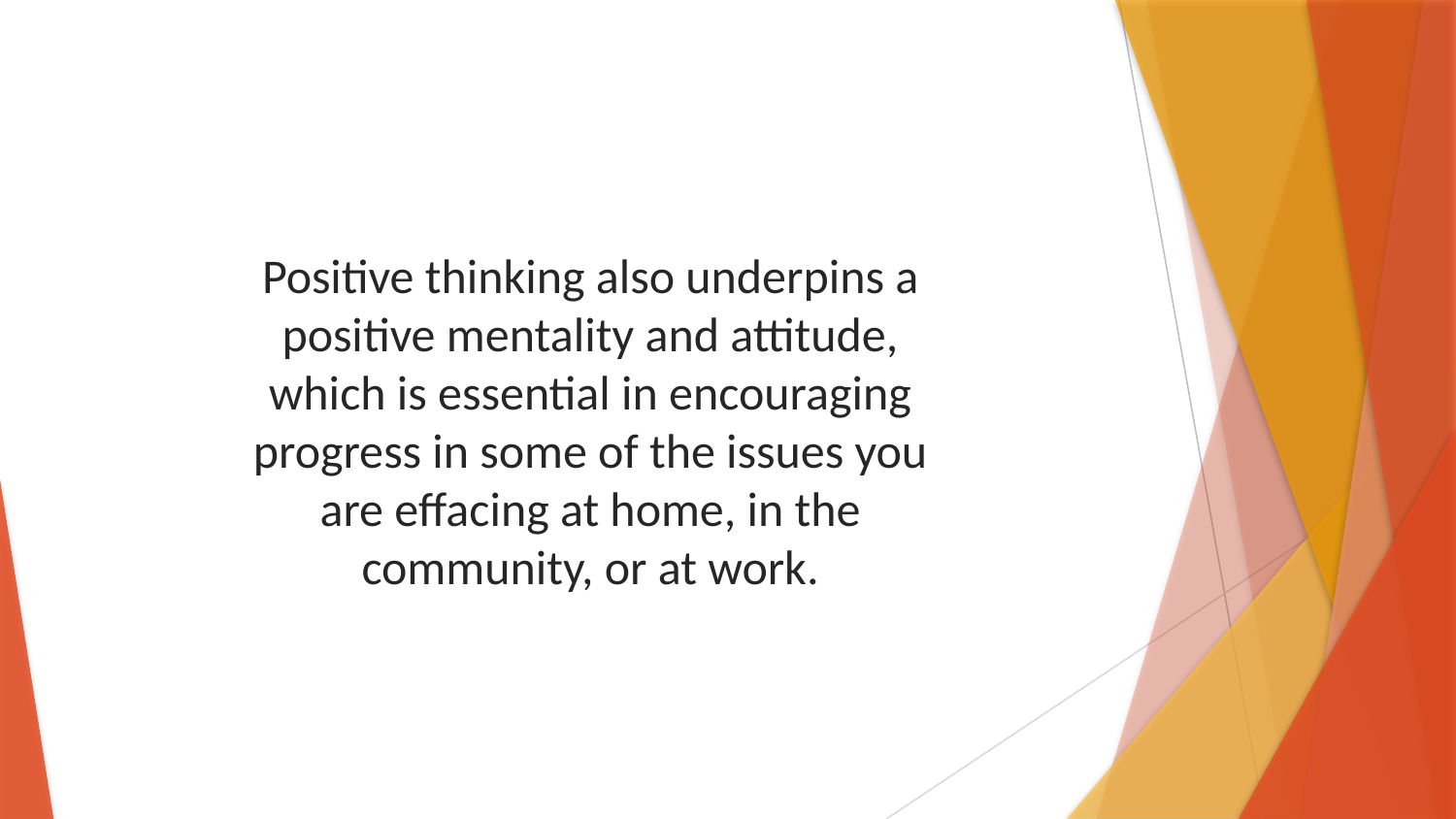

Positive thinking also underpins a positive mentality and attitude, which is essential in encouraging progress in some of the issues you are effacing at home, in the community, or at work.